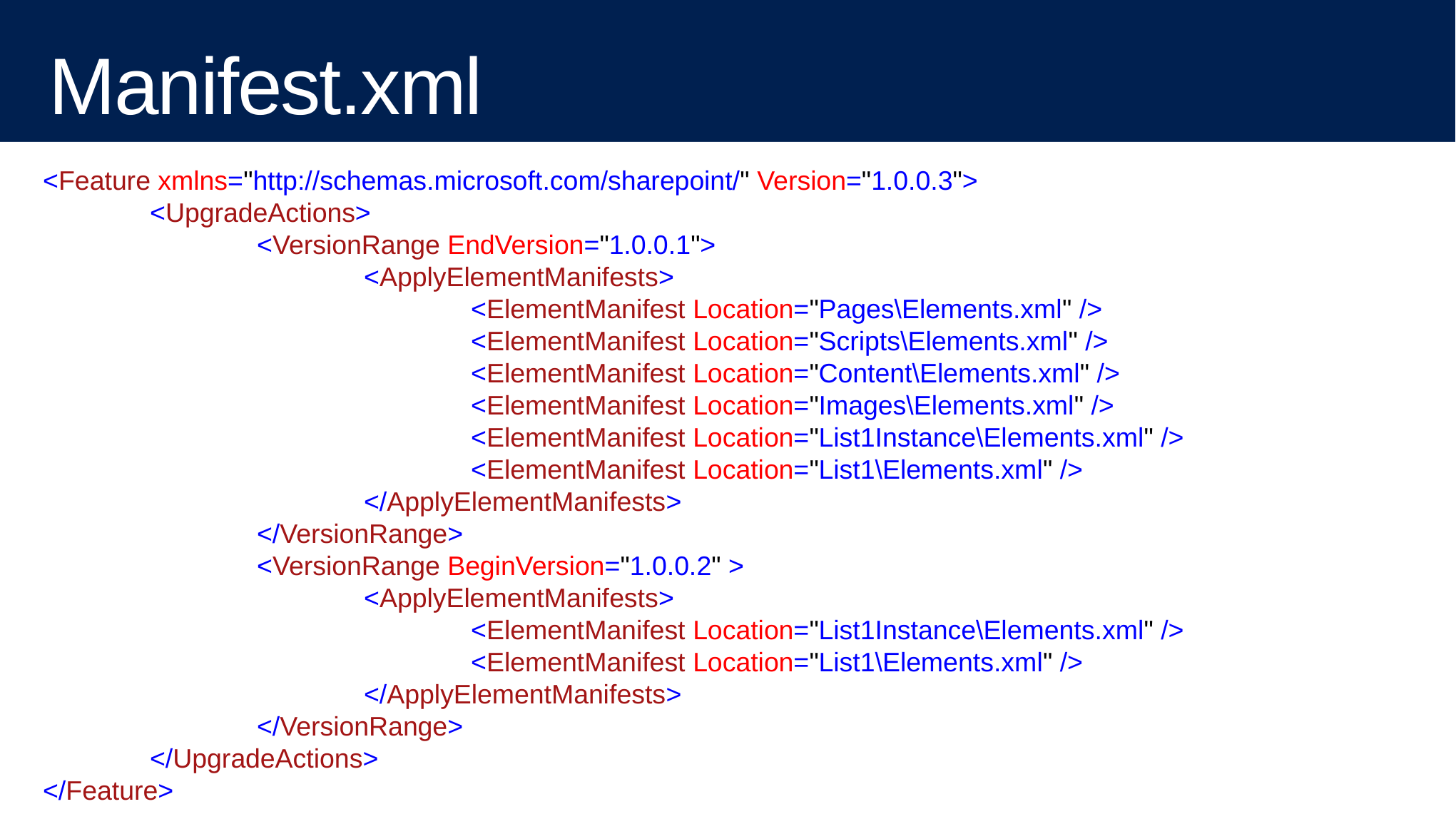

# Manifest.xml
<Feature xmlns="http://schemas.microsoft.com/sharepoint/" Version="1.0.0.3">
	<UpgradeActions>
		<VersionRange EndVersion="1.0.0.1">
			<ApplyElementManifests>
 				<ElementManifest Location="Pages\Elements.xml" />
 				<ElementManifest Location="Scripts\Elements.xml" />
 				<ElementManifest Location="Content\Elements.xml" />
 				<ElementManifest Location="Images\Elements.xml" />
 				<ElementManifest Location="List1Instance\Elements.xml" />
 				<ElementManifest Location="List1\Elements.xml" />
 			</ApplyElementManifests>
		</VersionRange>
		<VersionRange BeginVersion="1.0.0.2" >
			<ApplyElementManifests>
 				<ElementManifest Location="List1Instance\Elements.xml" />
 				<ElementManifest Location="List1\Elements.xml" />
			</ApplyElementManifests>
		</VersionRange>
	</UpgradeActions>
</Feature>